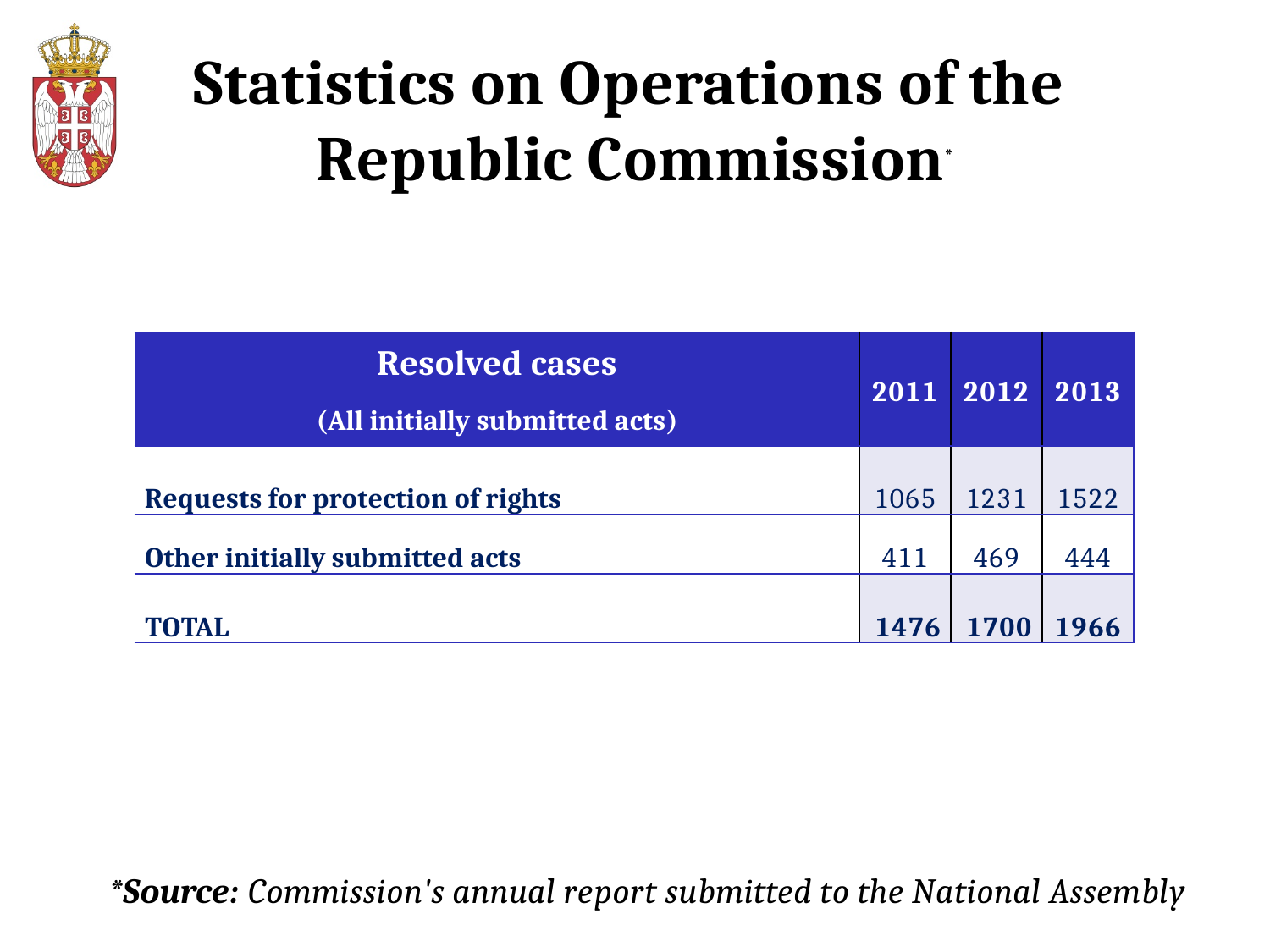

# Statistics on Operations of the Republic Commission*

| Resolved cases (All initially submitted acts) | 2011 | 2012 | 2013 |
| --- | --- | --- | --- |
| Requests for protection of rights | 1065 | 1231 | 1522 |
| Other initially submitted acts | 411 | 469 | 444 |
| TOTAL | 1476 | 1700 | 1966 |
*Source: Commission's annual report submitted to the National Assembly